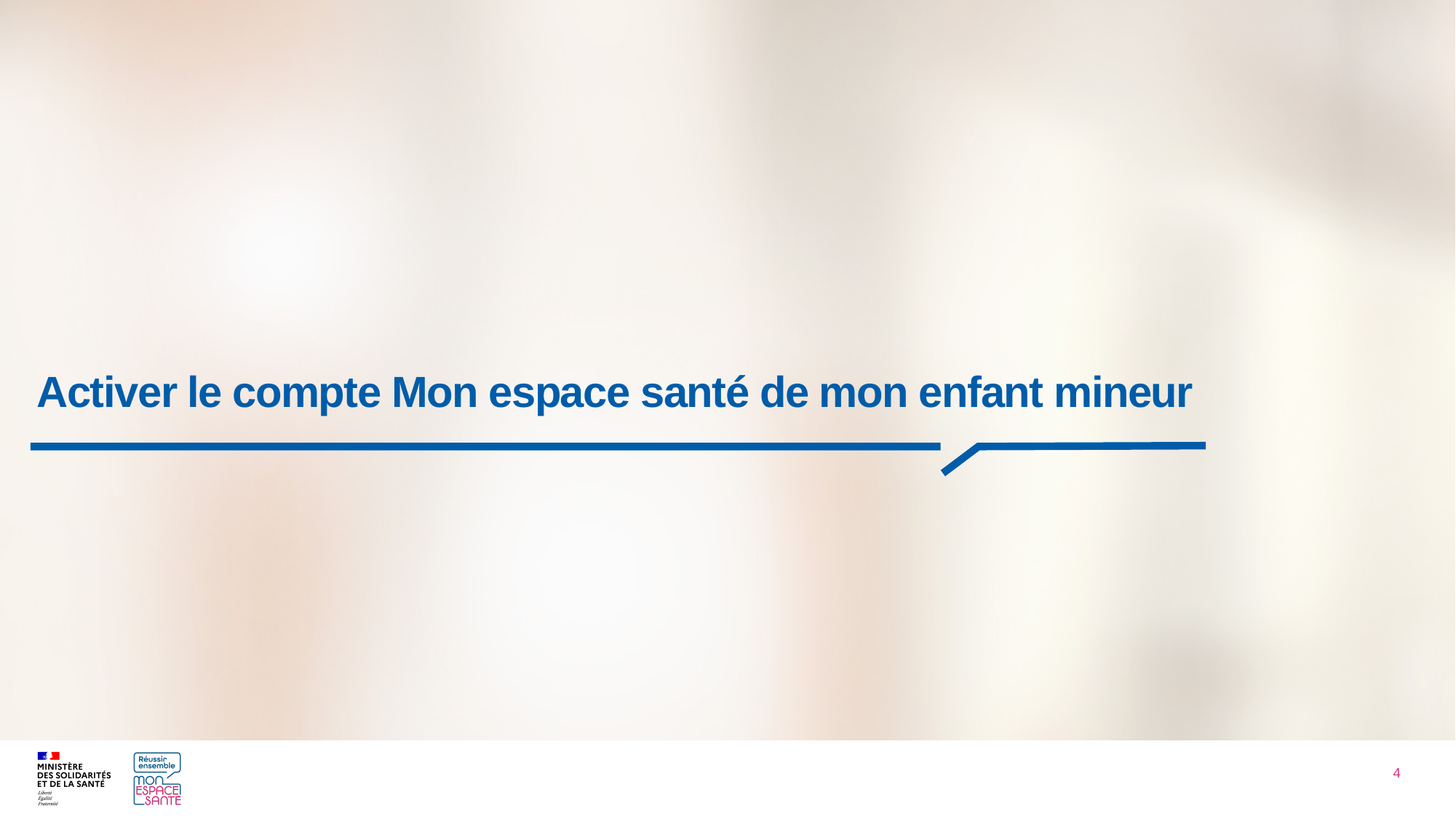

Activer le compte Mon espace santé de mon enfant mineur

4